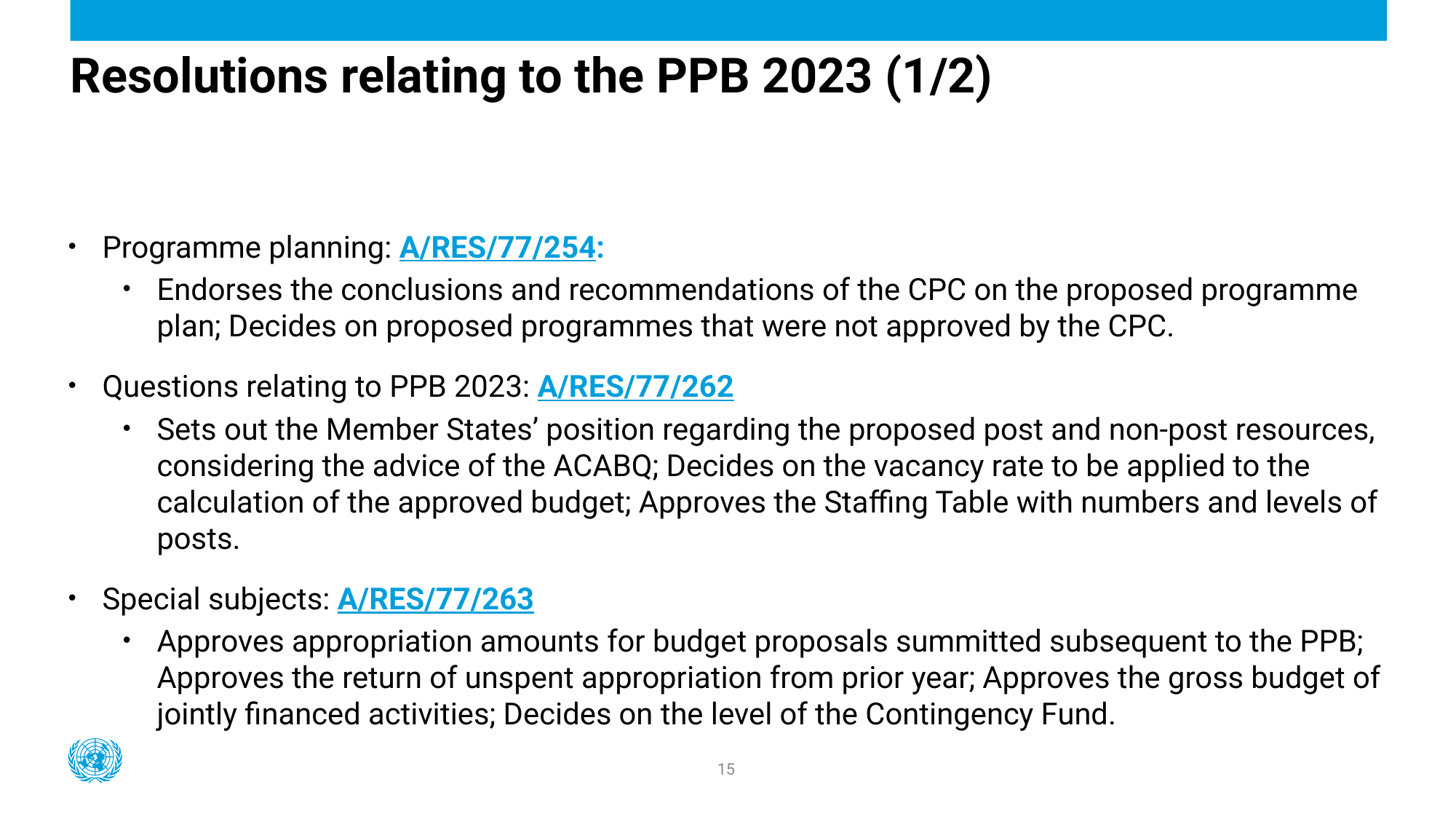

# Resolutions relating to the PPB 2023 (1/2)
Programme planning: A/RES/77/254:
Endorses the conclusions and recommendations of the CPC on the proposed programme plan; Decides on proposed programmes that were not approved by the CPC.
Questions relating to PPB 2023: A/RES/77/262
Sets out the Member States’ position regarding the proposed post and non-post resources, considering the advice of the ACABQ; Decides on the vacancy rate to be applied to the calculation of the approved budget; Approves the Staffing Table with numbers and levels of posts.
Special subjects: A/RES/77/263
Approves appropriation amounts for budget proposals summitted subsequent to the PPB; Approves the return of unspent appropriation from prior year; Approves the gross budget of jointly financed activities; Decides on the level of the Contingency Fund.
15